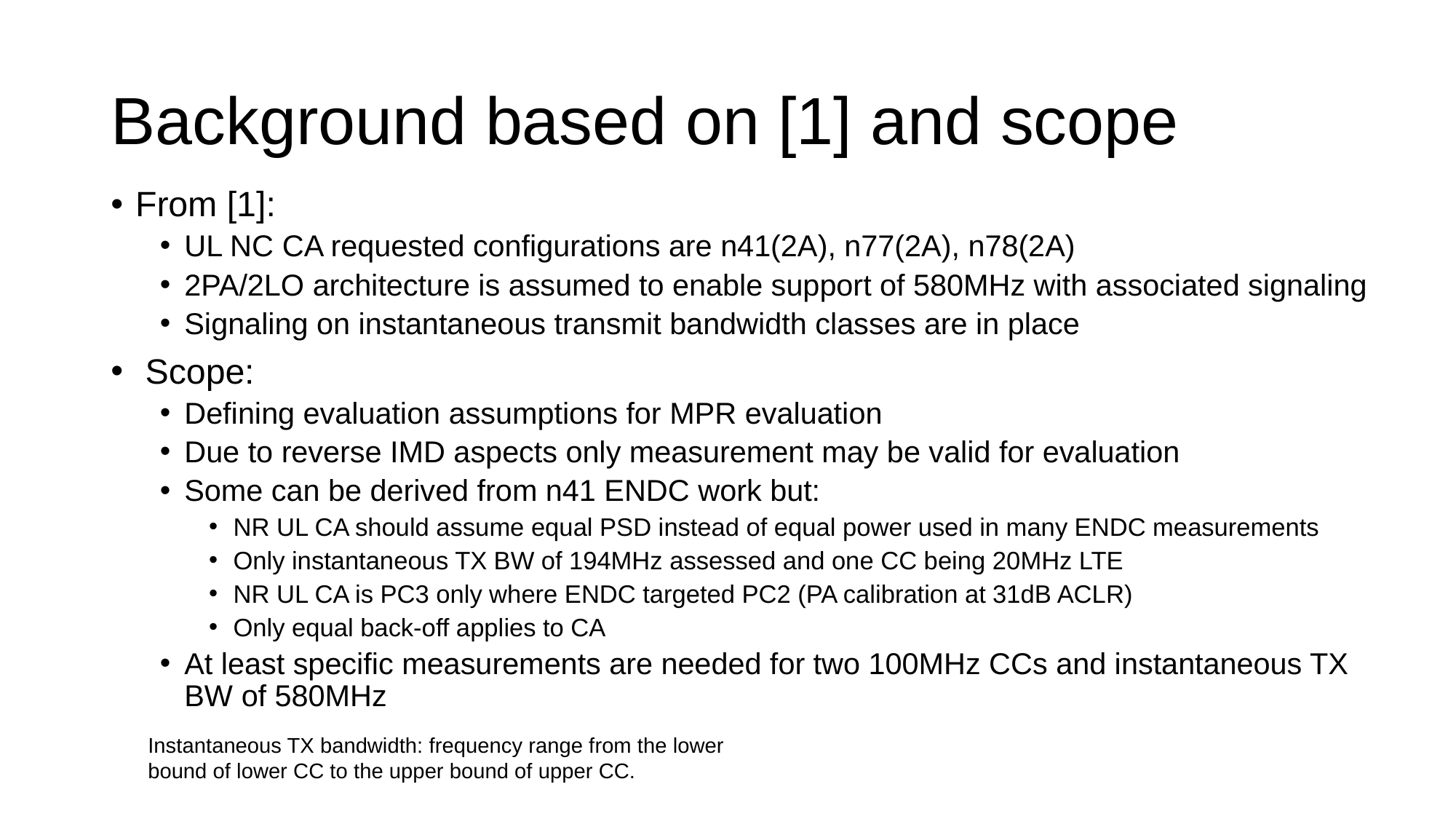

# Background based on [1] and scope
From [1]:
UL NC CA requested configurations are n41(2A), n77(2A), n78(2A)
2PA/2LO architecture is assumed to enable support of 580MHz with associated signaling
Signaling on instantaneous transmit bandwidth classes are in place
 Scope:
Defining evaluation assumptions for MPR evaluation
Due to reverse IMD aspects only measurement may be valid for evaluation
Some can be derived from n41 ENDC work but:
NR UL CA should assume equal PSD instead of equal power used in many ENDC measurements
Only instantaneous TX BW of 194MHz assessed and one CC being 20MHz LTE
NR UL CA is PC3 only where ENDC targeted PC2 (PA calibration at 31dB ACLR)
Only equal back-off applies to CA
At least specific measurements are needed for two 100MHz CCs and instantaneous TX BW of 580MHz
Instantaneous TX bandwidth: frequency range from the lower bound of lower CC to the upper bound of upper CC.